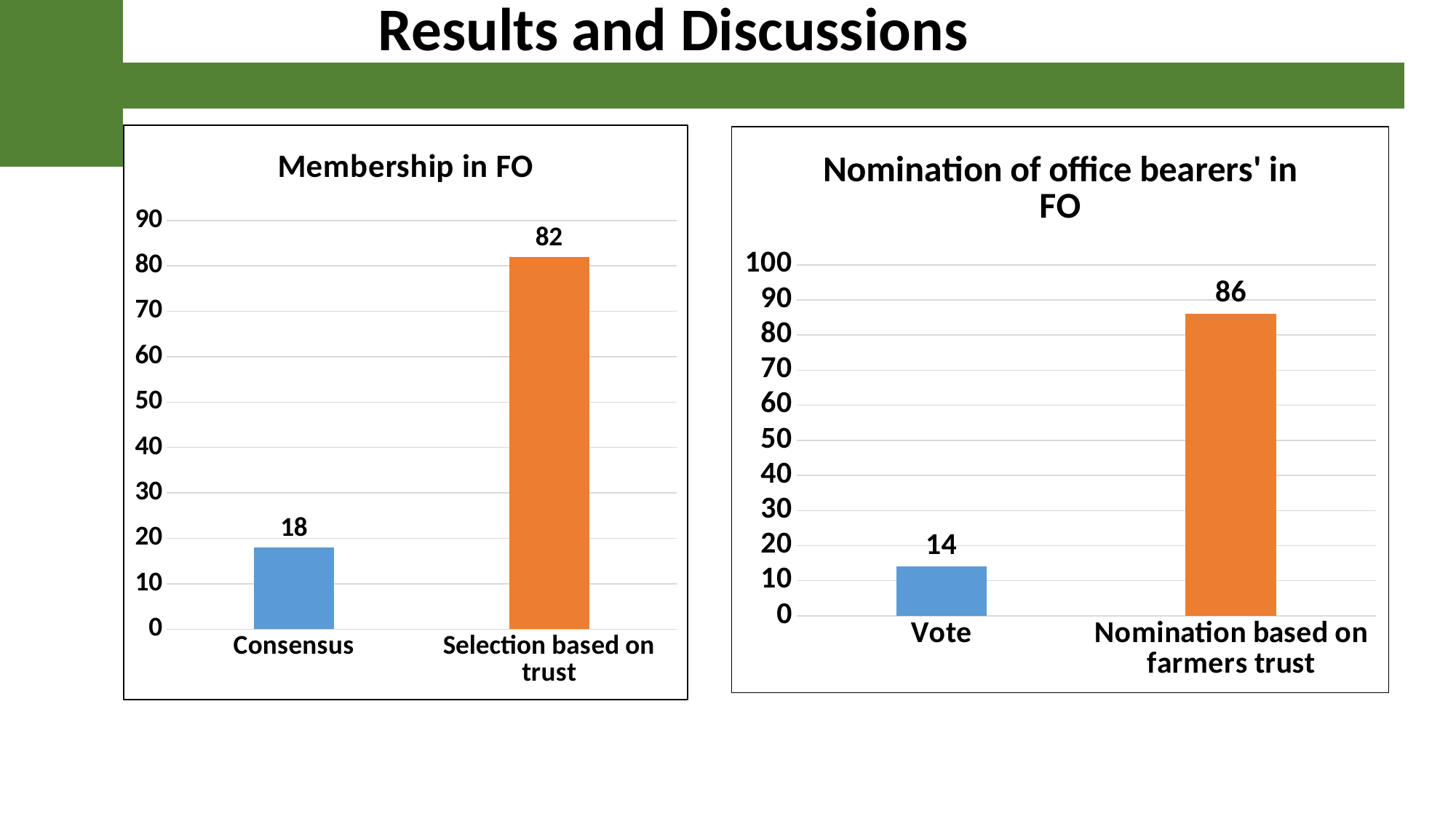

Results and Discussions

### Chart: Membership in FO

| Category | Percentage |
|---|---|
| Consensus | 18.0 |
| Selection based on trust | 82.0 |

### Chart: Nomination of office bearers' in FO

| Category | Percentage |
|---|---|
| Vote | 14.0 |
| Nomination based on farmers trust | 86.0 |